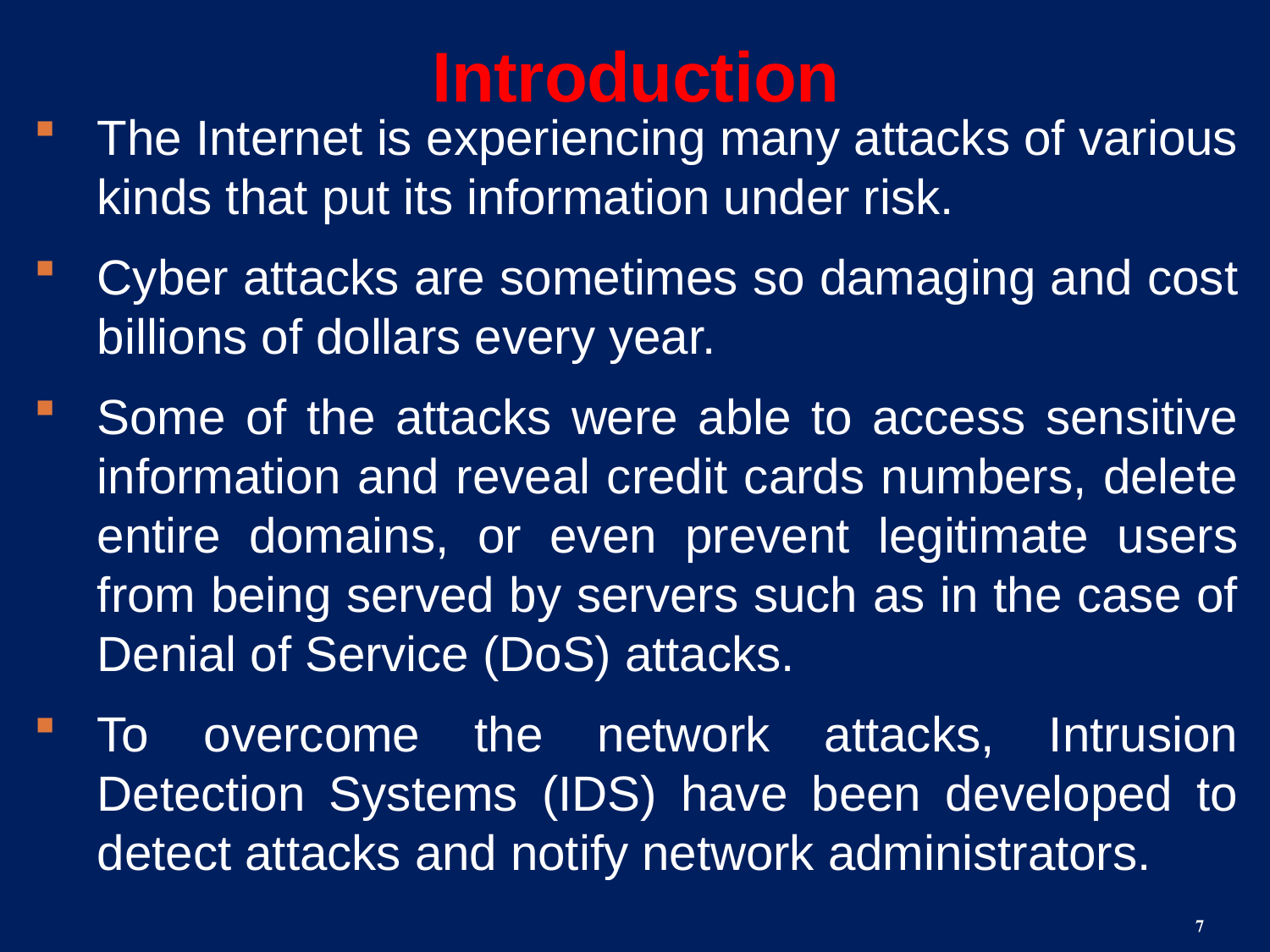

# Introduction
The Internet is experiencing many attacks of various kinds that put its information under risk.
Cyber attacks are sometimes so damaging and cost billions of dollars every year.
Some of the attacks were able to access sensitive information and reveal credit cards numbers, delete entire domains, or even prevent legitimate users from being served by servers such as in the case of Denial of Service (DoS) attacks.
To overcome the network attacks, Intrusion Detection Systems (IDS) have been developed to detect attacks and notify network administrators.